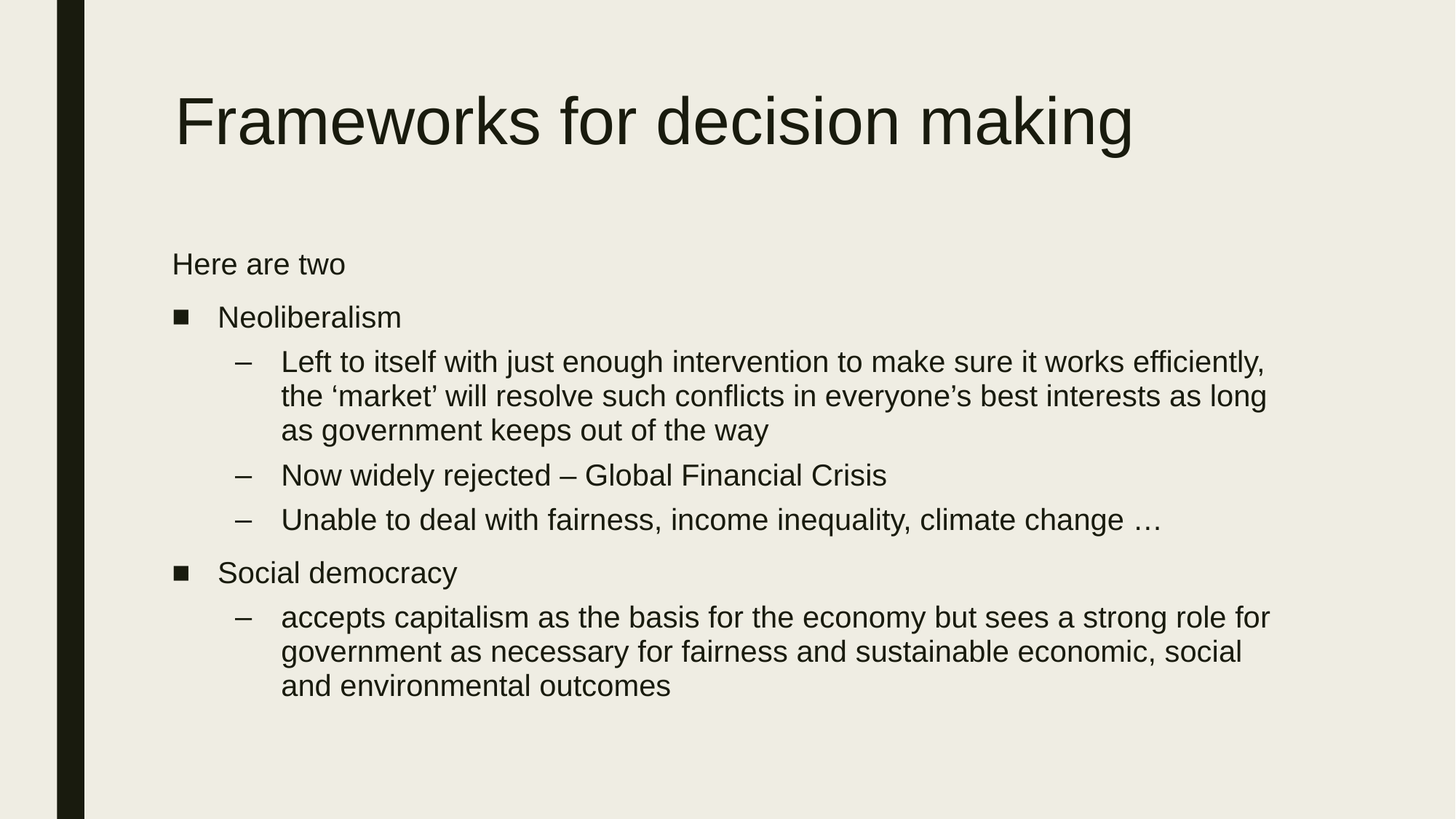

# Frameworks for decision making
Here are two
Neoliberalism
Left to itself with just enough intervention to make sure it works efficiently, the ‘market’ will resolve such conflicts in everyone’s best interests as long as government keeps out of the way
Now widely rejected – Global Financial Crisis
Unable to deal with fairness, income inequality, climate change …
Social democracy
accepts capitalism as the basis for the economy but sees a strong role for government as necessary for fairness and sustainable economic, social and environmental outcomes